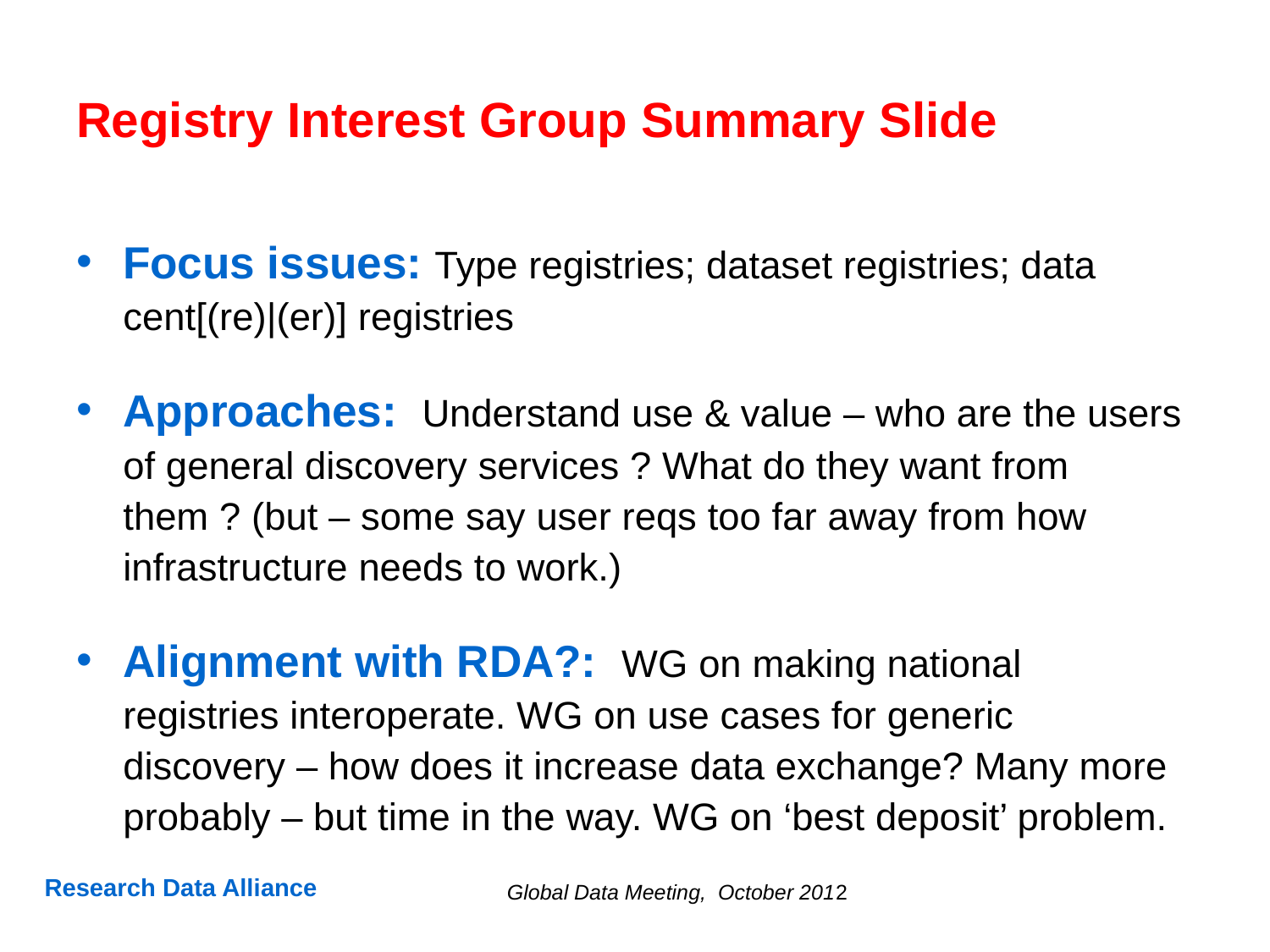

# Registry Interest Group Summary Slide
Focus issues: Type registries; dataset registries; data cent[(re)|(er)] registries
Approaches:  Understand use & value – who are the users of general discovery services ? What do they want from them ? (but – some say user reqs too far away from how infrastructure needs to work.)
Alignment with RDA?:  WG on making national registries interoperate. WG on use cases for generic discovery – how does it increase data exchange? Many more probably – but time in the way. WG on ‘best deposit’ problem.